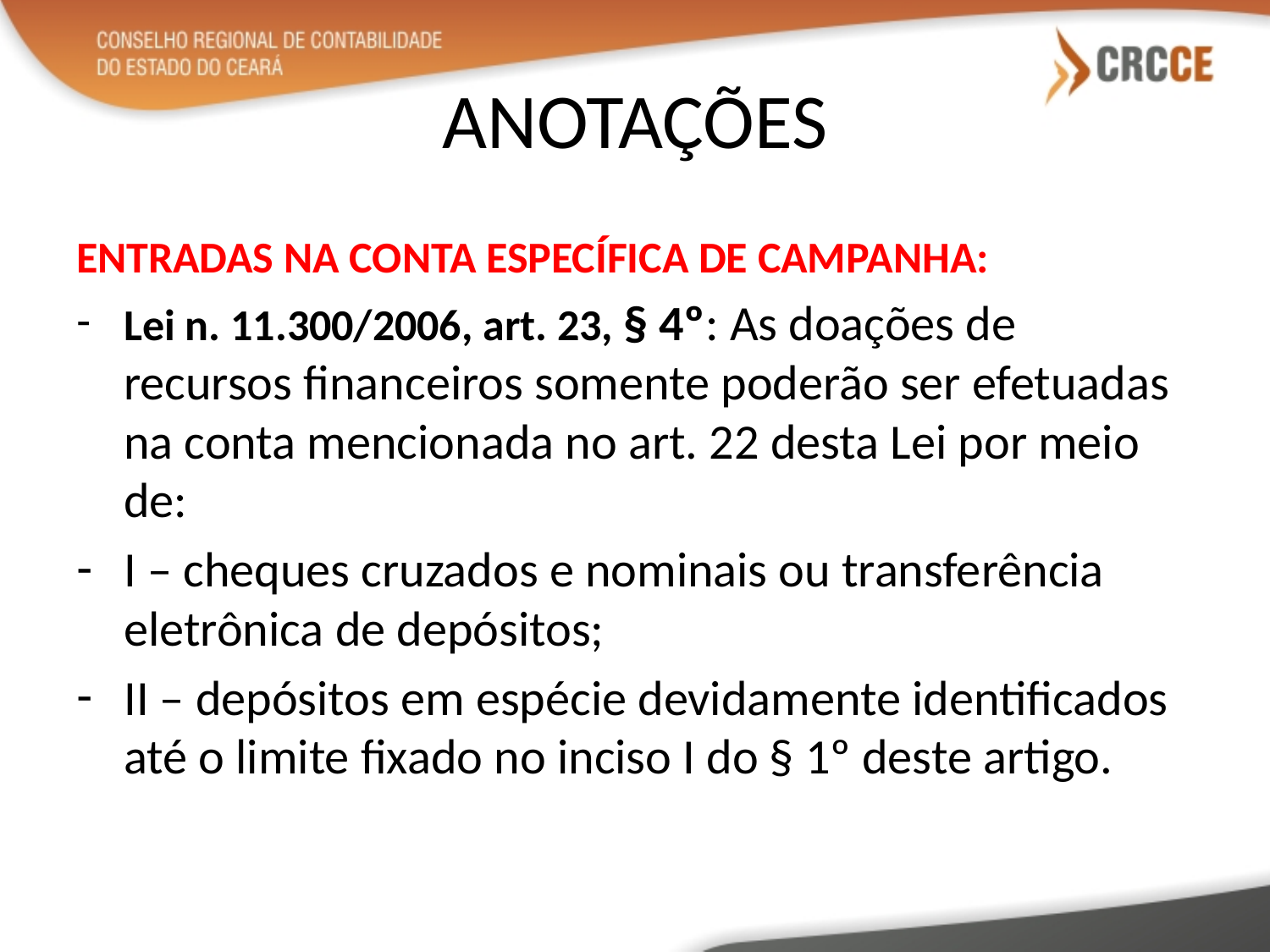

# ANOTAÇÕES
ENTRADAS NA CONTA ESPECÍFICA DE CAMPANHA:
Lei n. 11.300/2006, art. 23, § 4º: As doações de recursos financeiros somente poderão ser efetuadas na conta mencionada no art. 22 desta Lei por meio de:
I – cheques cruzados e nominais ou transferência eletrônica de depósitos;
II – depósitos em espécie devidamente identificados até o limite fixado no inciso I do § 1º deste artigo.